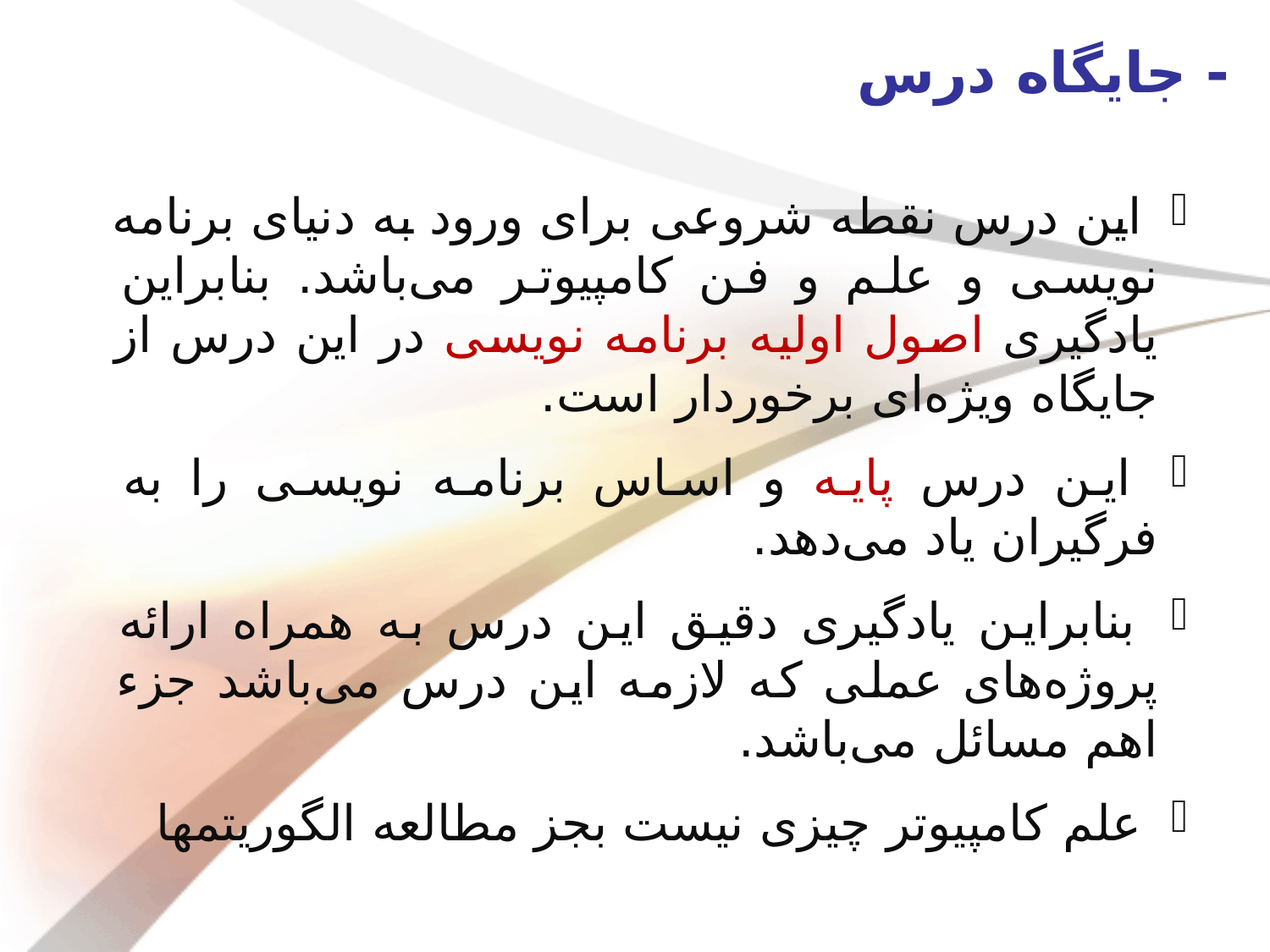

- جایگاه درس
 این درس نقطه شروعی برای ورود به دنیای برنامه نویسی و علم و فن کامپیوتر می‌باشد. بنابراین یادگیری اصول اولیه برنامه نویسی در این درس از جایگاه ویژه‌ای برخوردار است.
 این درس پایه و اساس برنامه نویسی را به فرگیران یاد می‌دهد.
 بنابراین یادگیری دقیق این درس به همراه ارائه پروژه‌های عملی که لازمه این درس می‌باشد جزء اهم مسائل می‌باشد.
 علم کامپیوتر چیزی نیست بجز مطالعه الگوریتمها